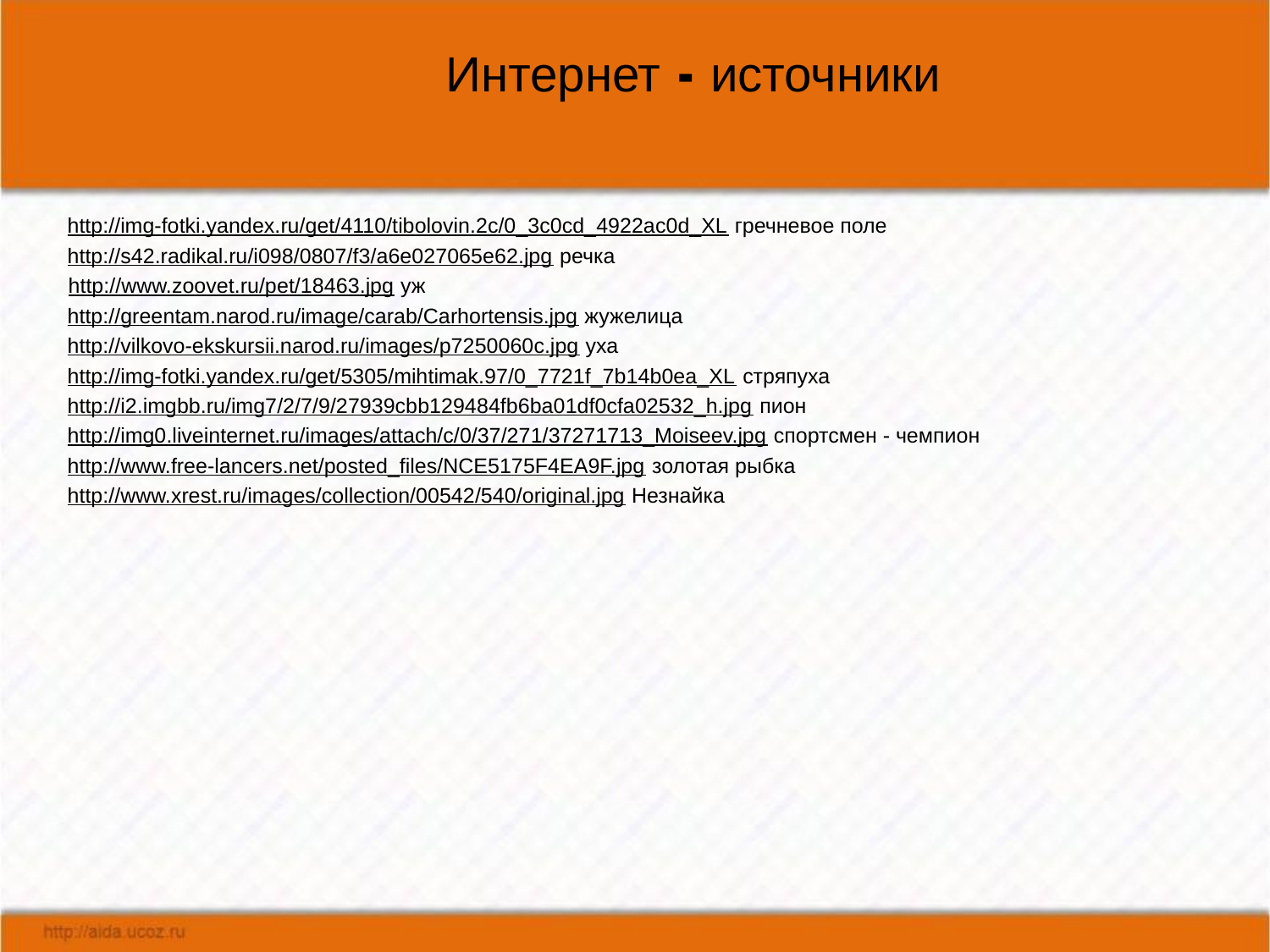

Интернет - источники
http://img-fotki.yandex.ru/get/4110/tibolovin.2c/0_3c0cd_4922ac0d_XL гречневое поле
http://s42.radikal.ru/i098/0807/f3/a6e027065e62.jpg речка
http://www.zoovet.ru/pet/18463.jpg уж
http://greentam.narod.ru/image/carab/Carhortensis.jpg жужелица
http://vilkovo-ekskursii.narod.ru/images/p7250060c.jpg уха
http://img-fotki.yandex.ru/get/5305/mihtimak.97/0_7721f_7b14b0ea_XL стряпуха
http://i2.imgbb.ru/img7/2/7/9/27939cbb129484fb6ba01df0cfa02532_h.jpg пион
http://img0.liveinternet.ru/images/attach/c/0/37/271/37271713_Moiseev.jpg спортсмен - чемпион
http://www.free-lancers.net/posted_files/NCE5175F4EA9F.jpg золотая рыбка
http://www.xrest.ru/images/collection/00542/540/original.jpg Незнайка